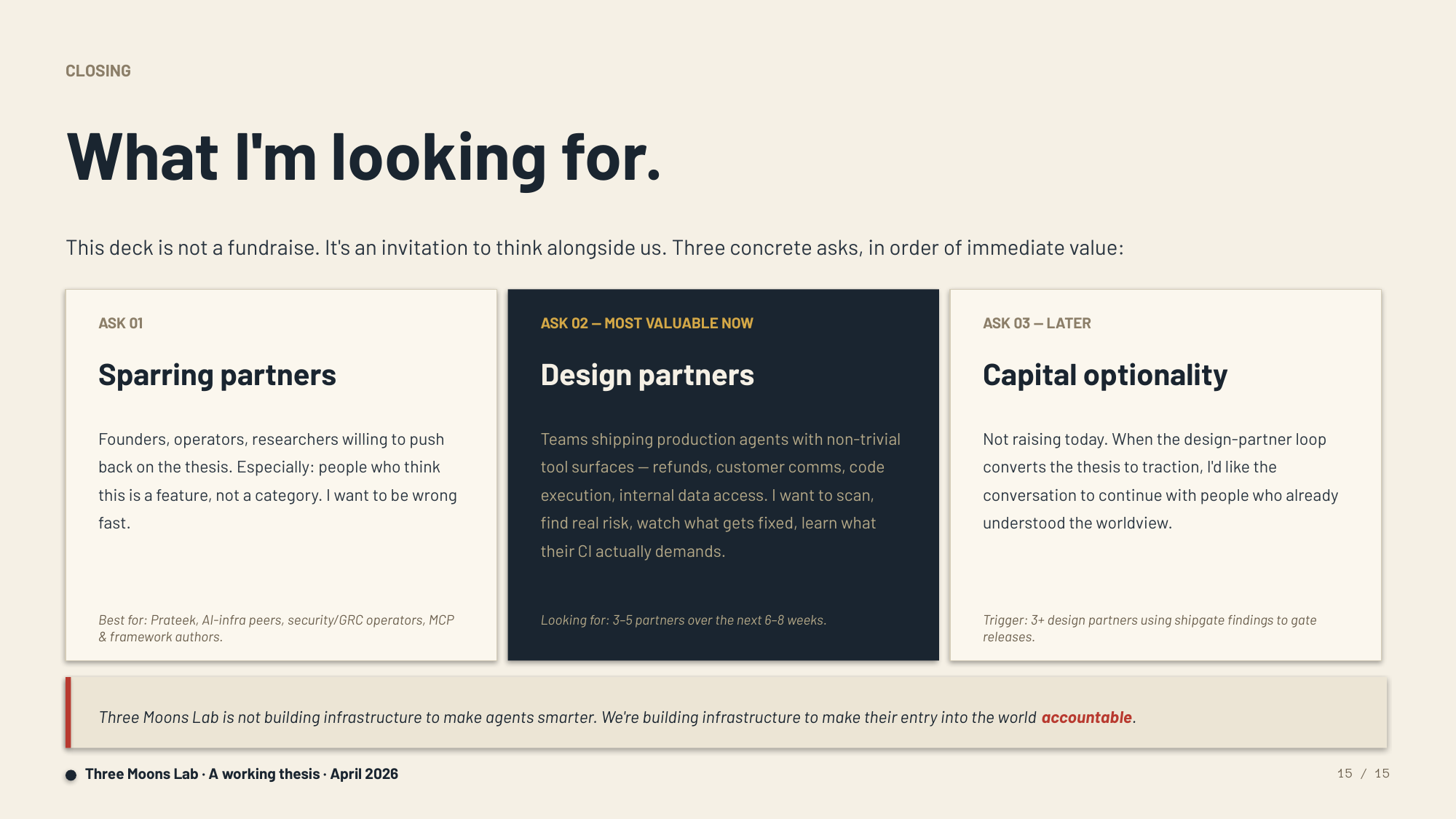

CLOSING
What I'm looking for.
This deck is not a fundraise. It's an invitation to think alongside us. Three concrete asks, in order of immediate value:

ASK 01
ASK 02 — MOST VALUABLE NOW
ASK 03 — LATER
Sparring partners
Design partners
Capital optionality
Founders, operators, researchers willing to push back on the thesis. Especially: people who think this is a feature, not a category. I want to be wrong fast.
Teams shipping production agents with non-trivial tool surfaces — refunds, customer comms, code execution, internal data access. I want to scan, find real risk, watch what gets fixed, learn what their CI actually demands.
Not raising today. When the design-partner loop converts the thesis to traction, I'd like the conversation to continue with people who already understood the worldview.
Best for: Prateek, AI-infra peers, security/GRC operators, MCP & framework authors.
Looking for: 3–5 partners over the next 6–8 weeks.
Trigger: 3+ design partners using shipgate findings to gate releases.

Three Moons Lab is not building infrastructure to make agents smarter. We're building infrastructure to make their entry into the world accountable.
Three Moons Lab · A working thesis · April 2026
15 / 15